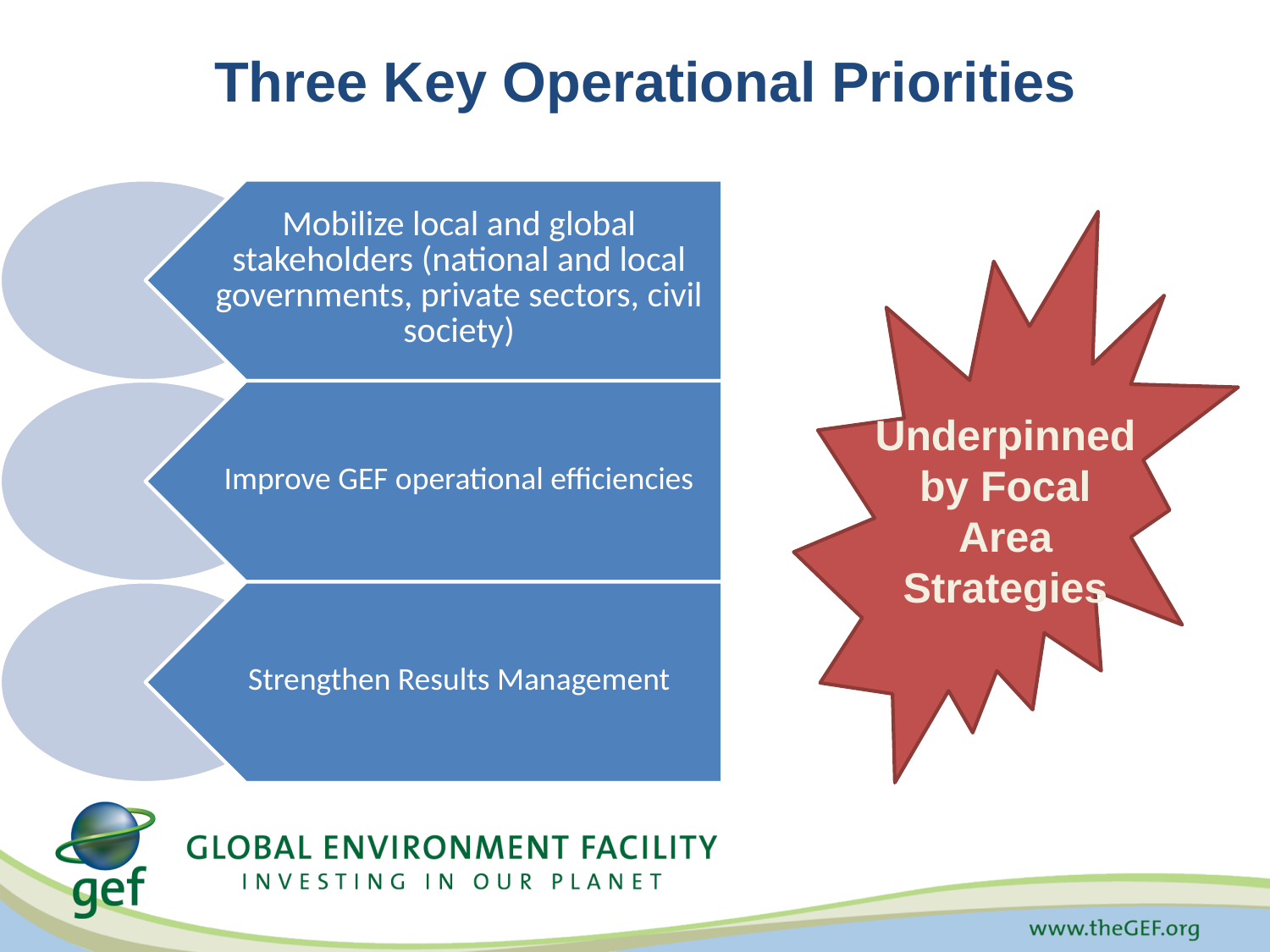

# Three Key Operational Priorities
Mobilize local and global stakeholders (national and local governments, private sectors, civil society)
Improve GEF operational efficiencies
Strengthen Results Management

Underpinned by Focal Area Strategies